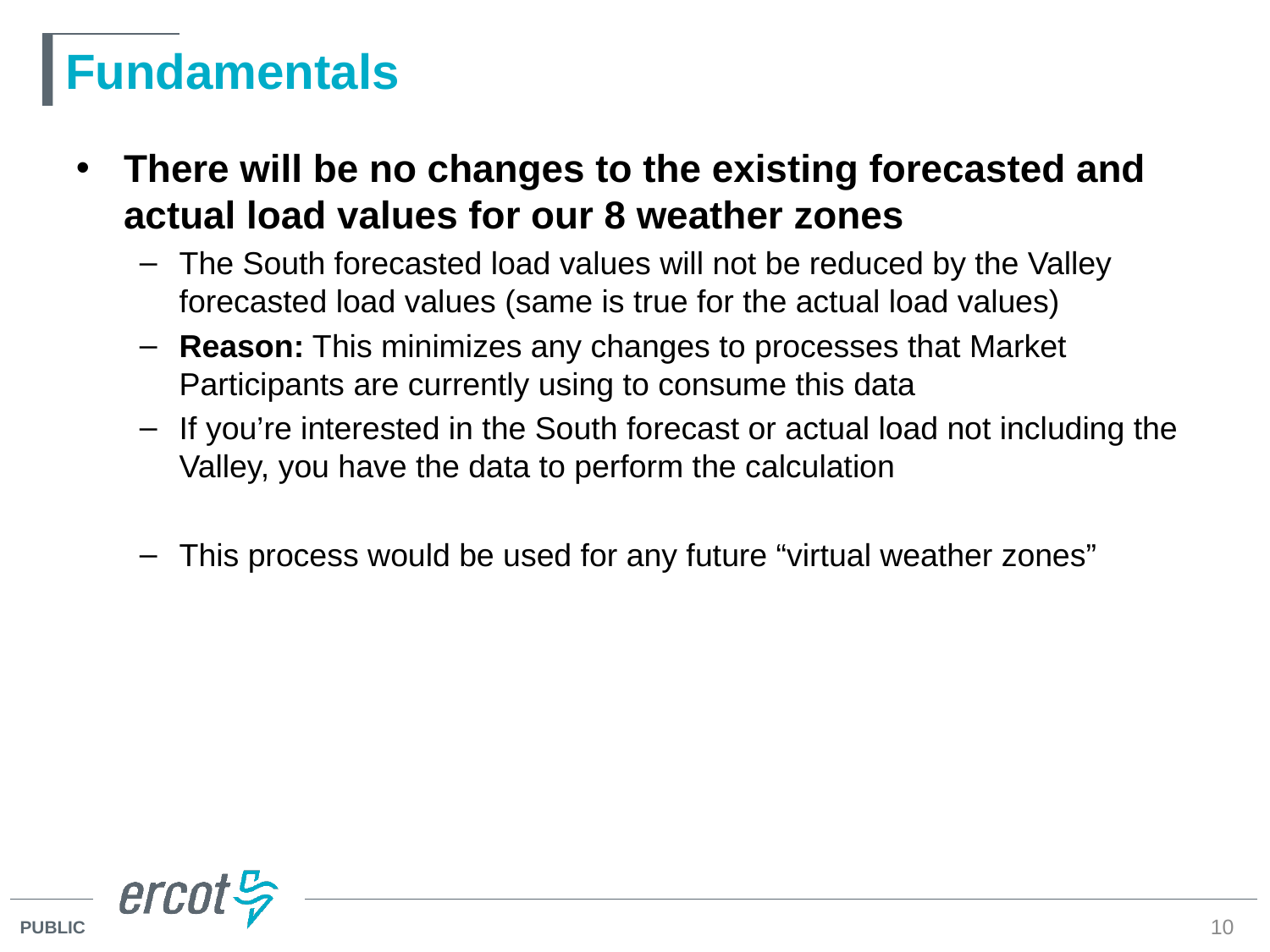

# Fundamentals
There will be no changes to the existing forecasted and actual load values for our 8 weather zones
The South forecasted load values will not be reduced by the Valley forecasted load values (same is true for the actual load values)
Reason: This minimizes any changes to processes that Market Participants are currently using to consume this data
If you’re interested in the South forecast or actual load not including the Valley, you have the data to perform the calculation

This process would be used for any future “virtual weather zones”

10